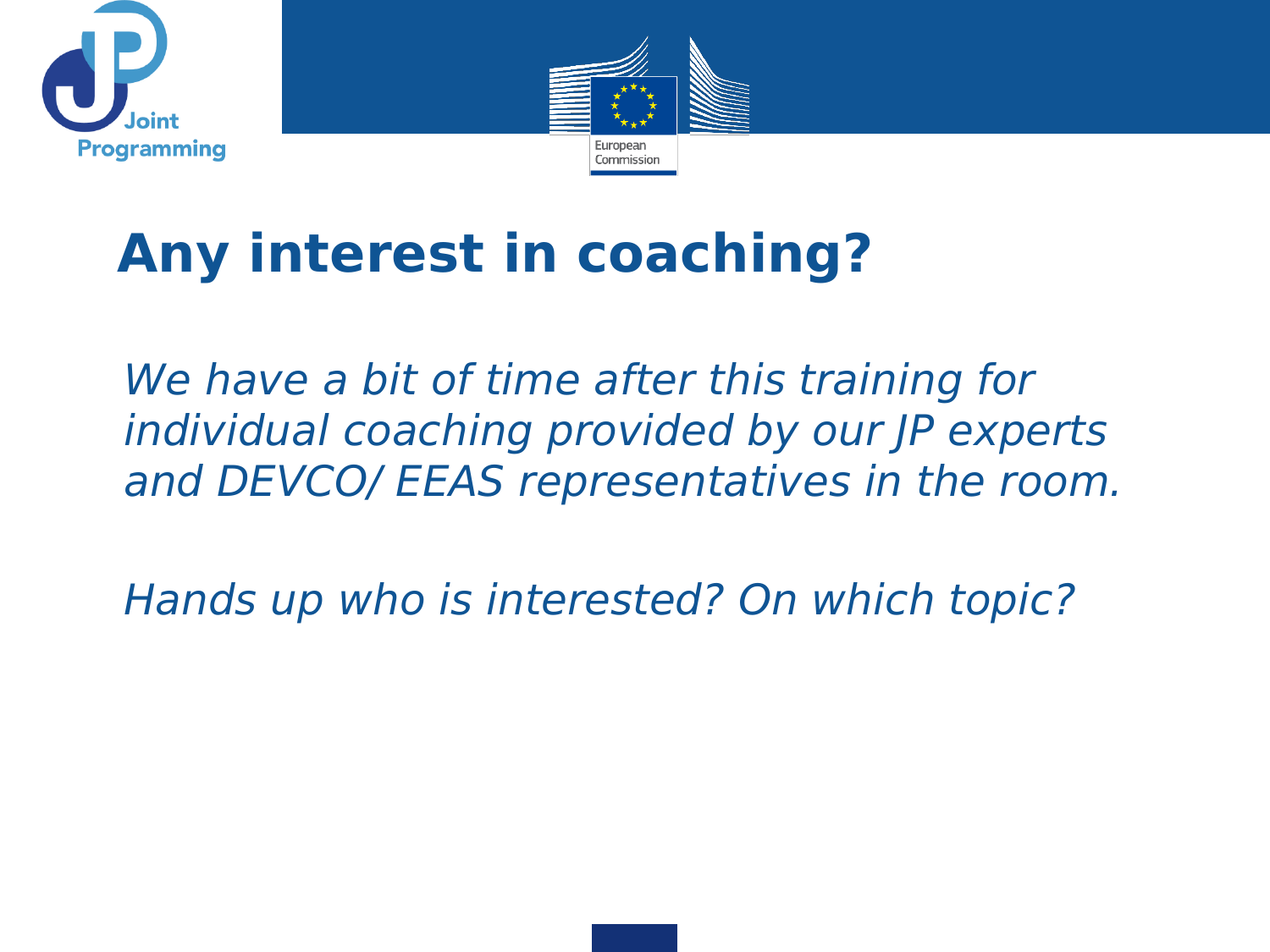

# Any interest in coaching?
We have a bit of time after this training for individual coaching provided by our JP experts and DEVCO/ EEAS representatives in the room.

Hands up who is interested? On which topic?